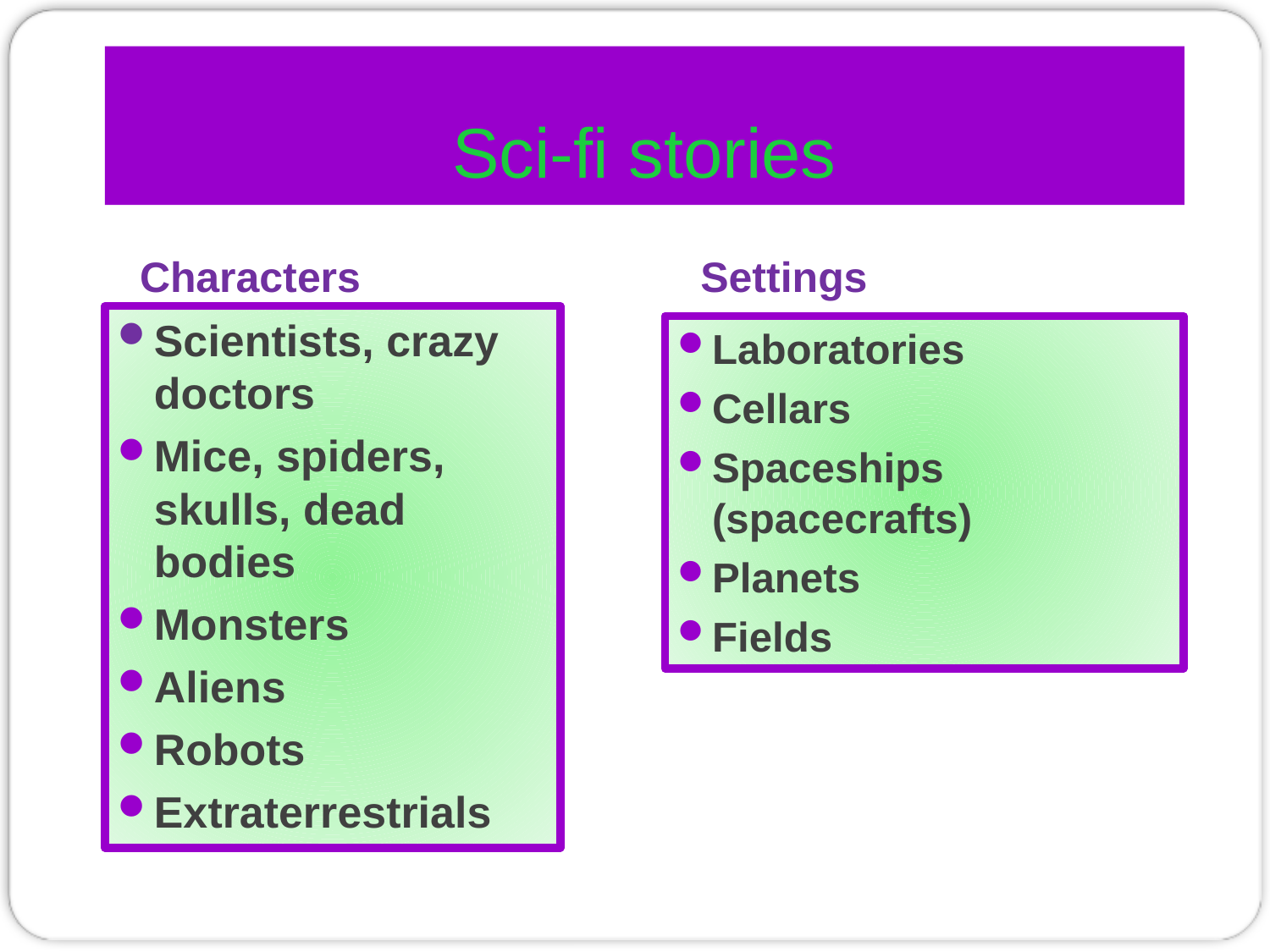

# Sci-fi stories
Characters
Settings
Scientists, crazy doctors
Mice, spiders, skulls, dead bodies
Monsters
Aliens
Robots
Extraterrestrials

Laboratories
Cellars
Spaceships (spacecrafts)
Planets
Fields